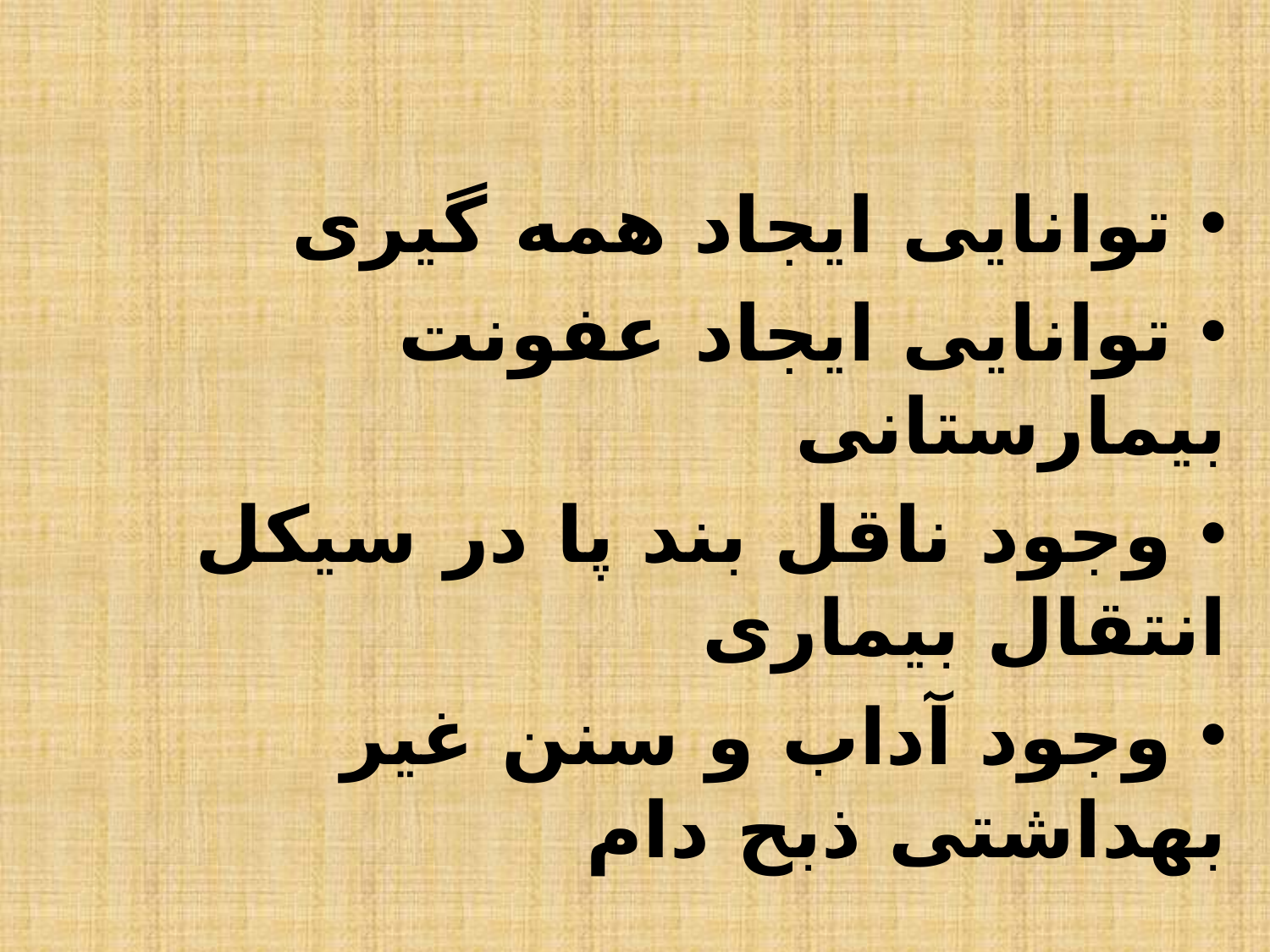

توانایی ایجاد همه گیری
 توانایی ایجاد عفونت بیمارستانی
 وجود ناقل بند پا در سیکل انتقال بیماری
 وجود آداب و سنن غیر بهداشتی ذبح دام